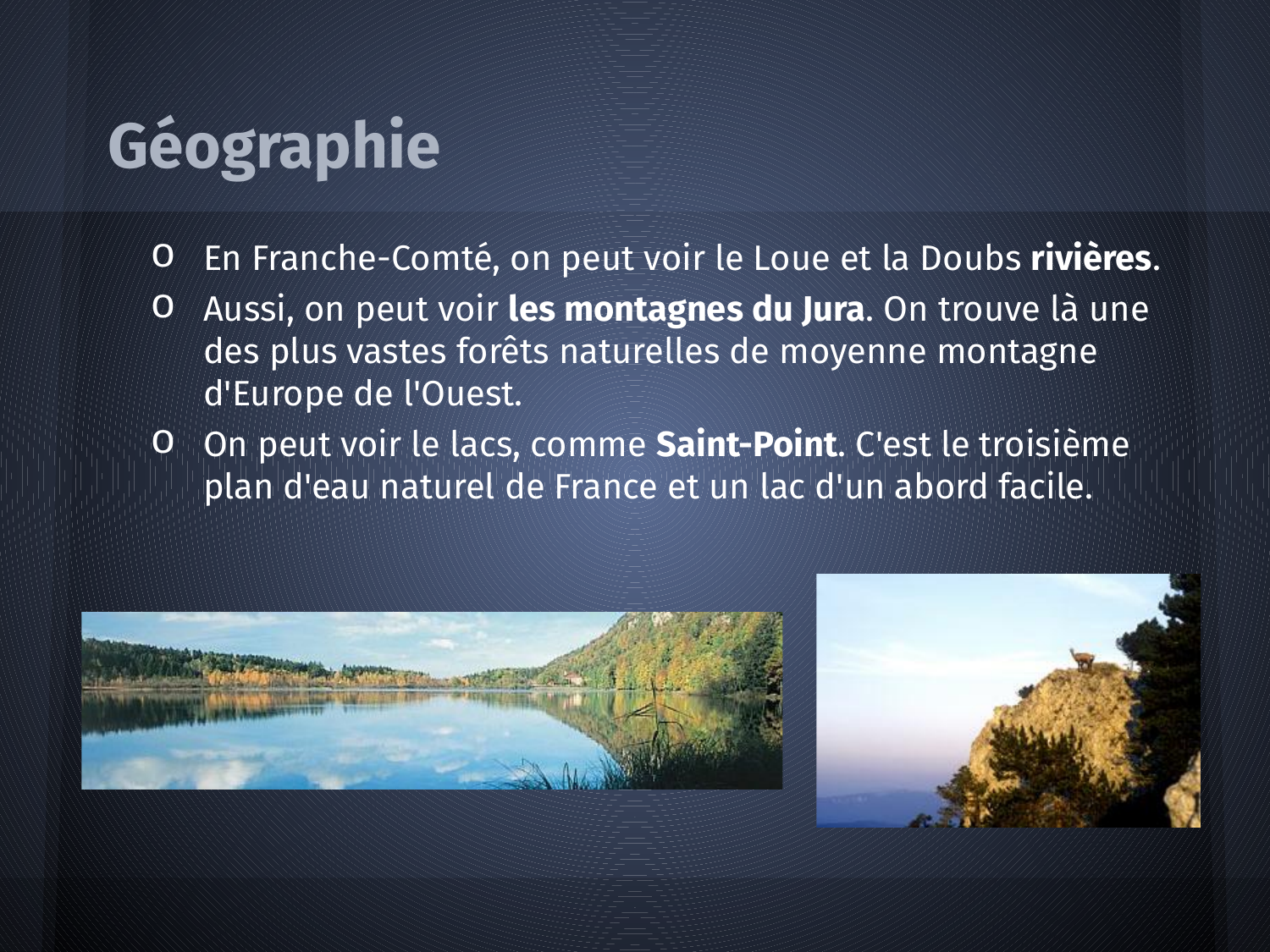

# Géographie
En Franche-Comté, on peut voir le Loue et la Doubs rivières.
Aussi, on peut voir les montagnes du Jura. On trouve là une des plus vastes forêts naturelles de moyenne montagne d'Europe de l'Ouest.
On peut voir le lacs, comme Saint-Point. C'est le troisième plan d'eau naturel de France et un lac d'un abord facile.